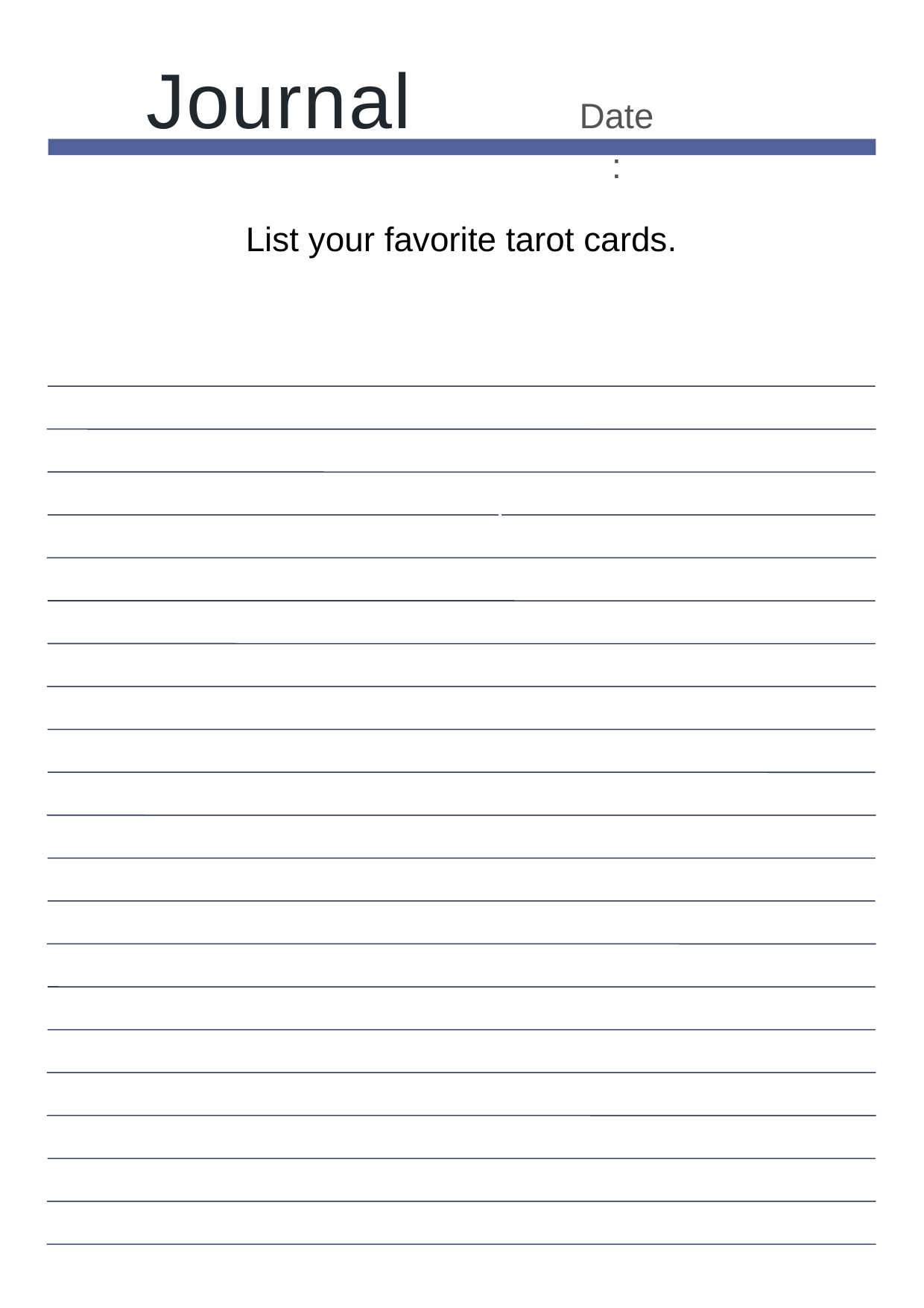

Journal
Date:

List your favorite tarot cards.

Journal Prompt Here